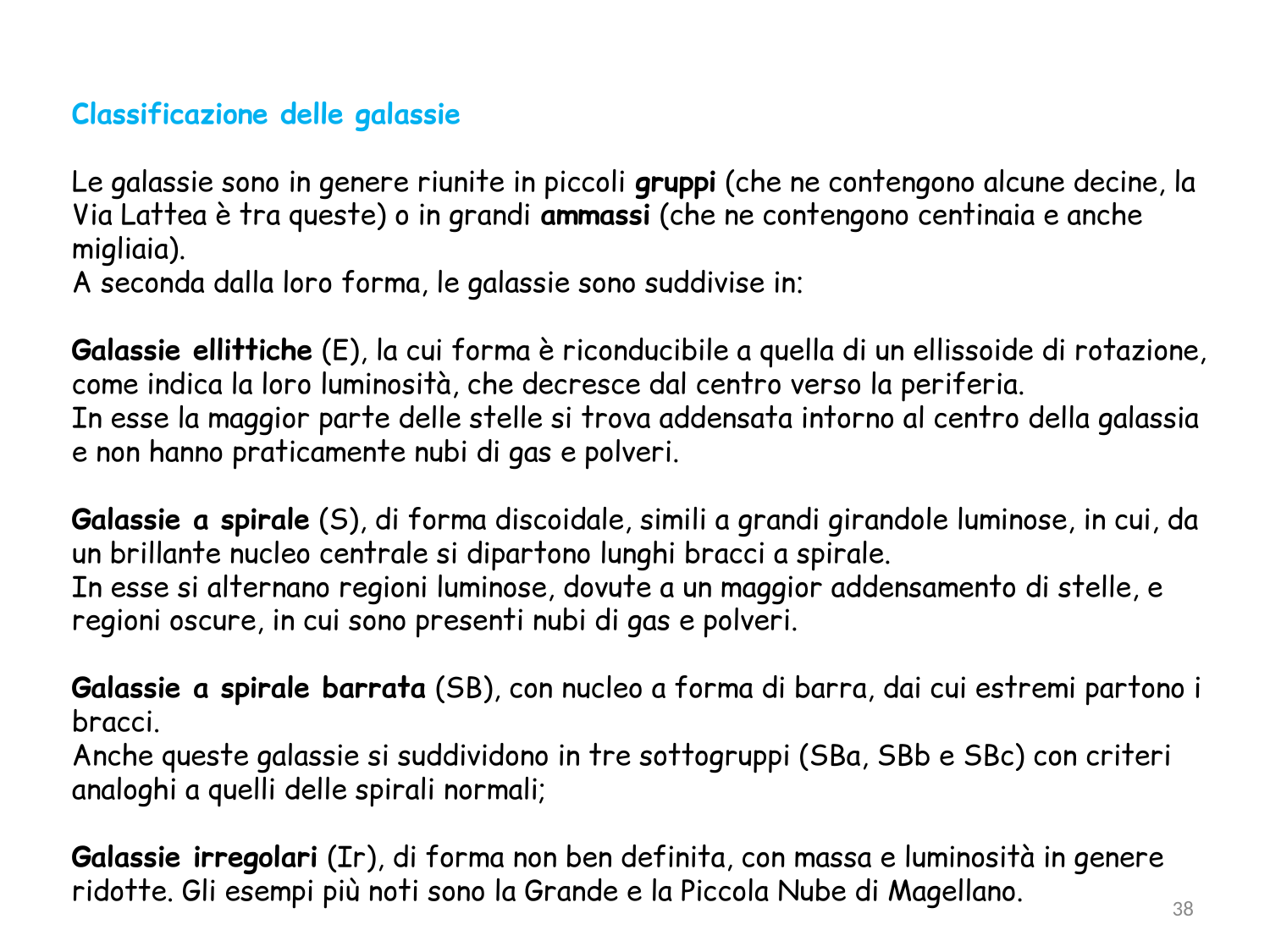

Classificazione delle galassie

Le galassie sono in genere riunite in piccoli gruppi (che ne contengono alcune decine, la Via Lattea è tra queste) o in grandi ammassi (che ne contengono centinaia e anche migliaia).
A seconda dalla loro forma, le galassie sono suddivise in:

Galassie ellittiche (E), la cui forma è riconducibile a quella di un ellissoide di rotazione, come indica la loro luminosità, che decresce dal centro verso la periferia.
In esse la maggior parte delle stelle si trova addensata intorno al centro della galassia e non hanno praticamente nubi di gas e polveri.

Galassie a spirale (S), di forma discoidale, simili a grandi girandole luminose, in cui, da un brillante nucleo centrale si dipartono lunghi bracci a spirale.
In esse si alternano regioni luminose, dovute a un maggior addensamento di stelle, e regioni oscure, in cui sono presenti nubi di gas e polveri.

Galassie a spirale barrata (SB), con nucleo a forma di barra, dai cui estremi partono i bracci.
Anche queste galassie si suddividono in tre sottogruppi (SBa, SBb e SBc) con criteri analoghi a quelli delle spirali normali;

Galassie irregolari (Ir), di forma non ben definita, con massa e luminosità in genere ridotte. Gli esempi più noti sono la Grande e la Piccola Nube di Magellano.
38